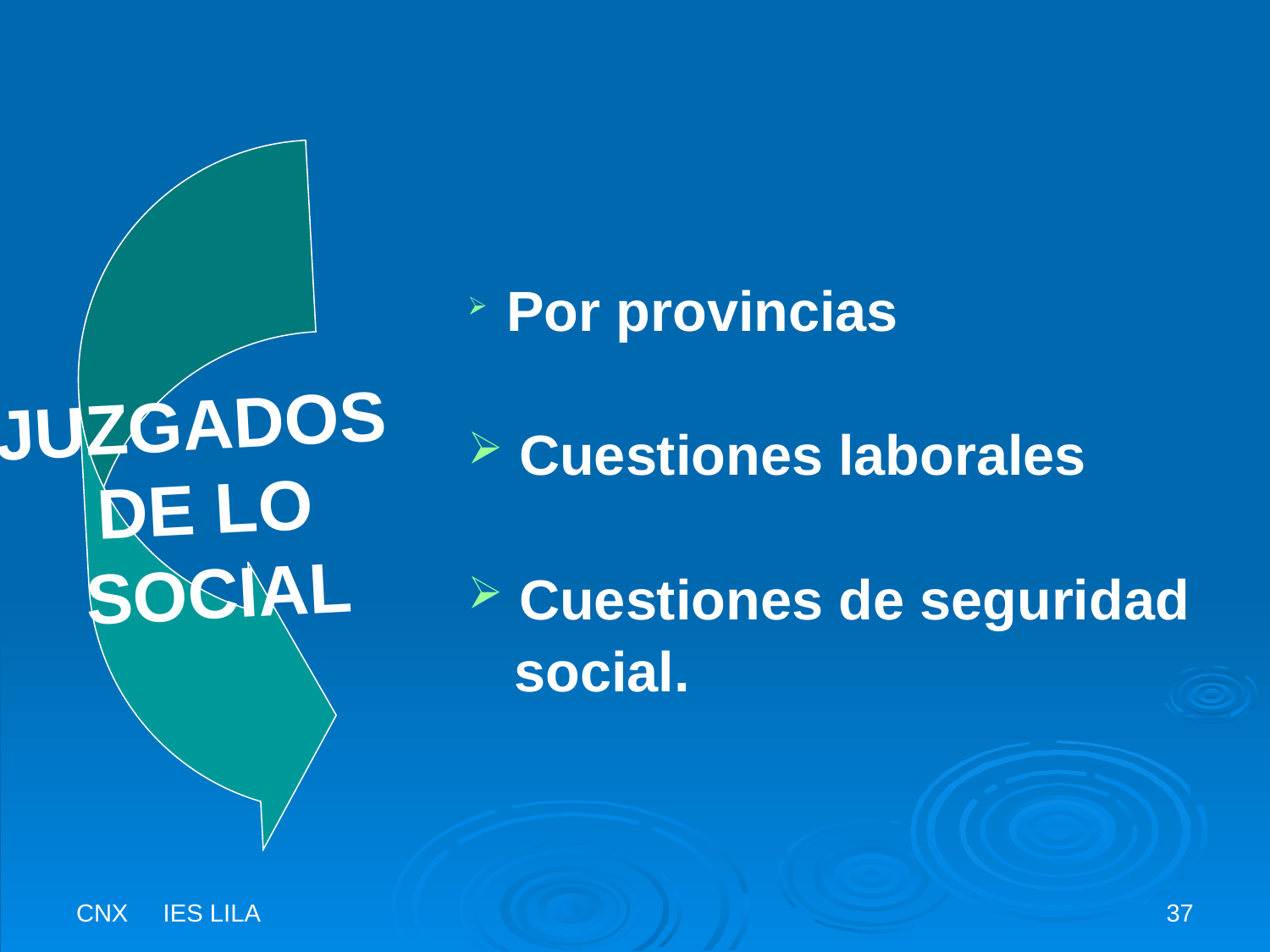

JUZGADOS
DE LO
 SOCIAL

 Por provincias

 Cuestiones laborales

 Cuestiones de seguridad
   social.
CNX     IES LILA
37